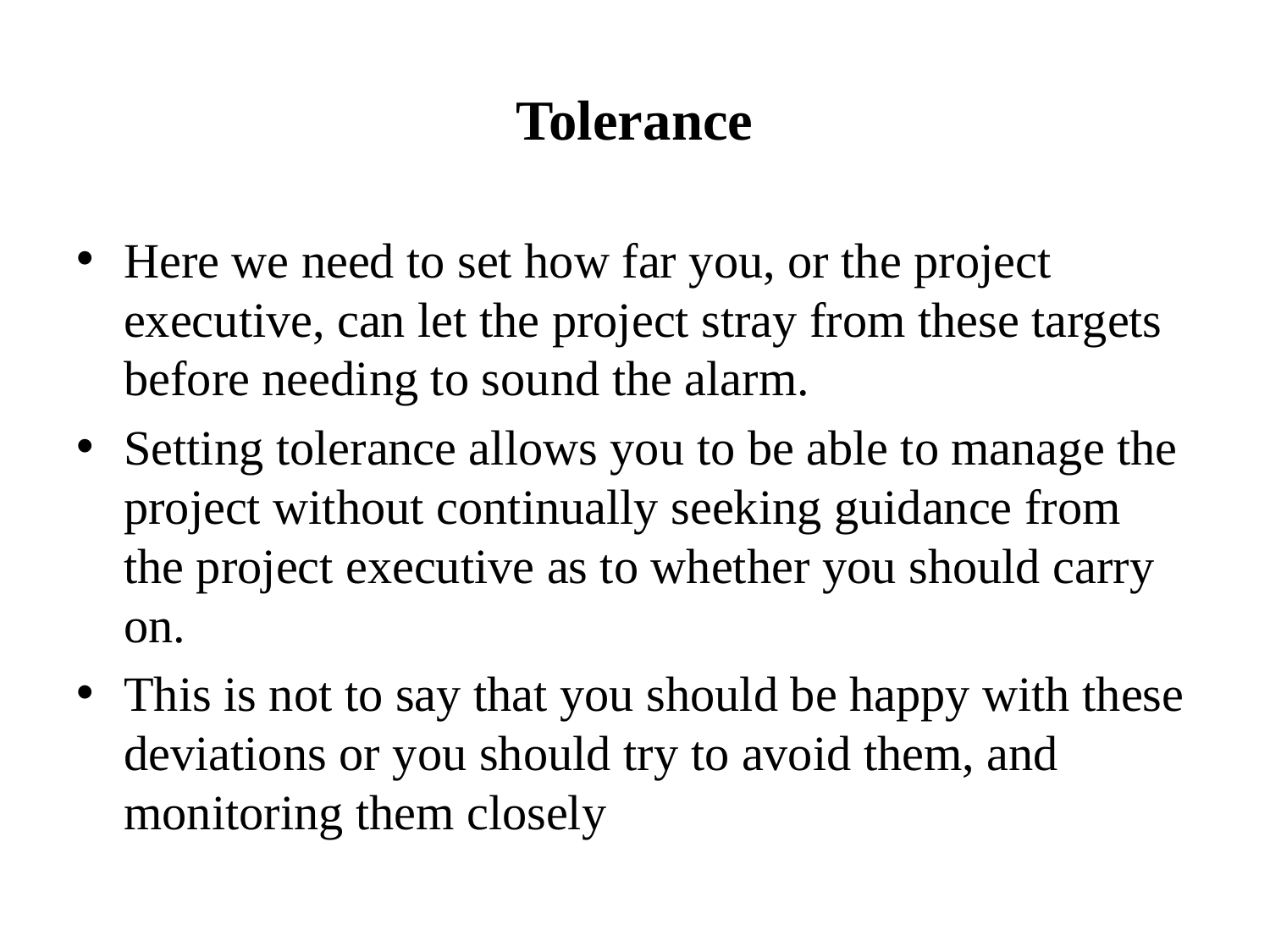

# Tolerance
Here we need to set how far you, or the project executive, can let the project stray from these targets before needing to sound the alarm.
Setting tolerance allows you to be able to manage the project without continually seeking guidance from the project executive as to whether you should carry on.
This is not to say that you should be happy with these deviations or you should try to avoid them, and monitoring them closely